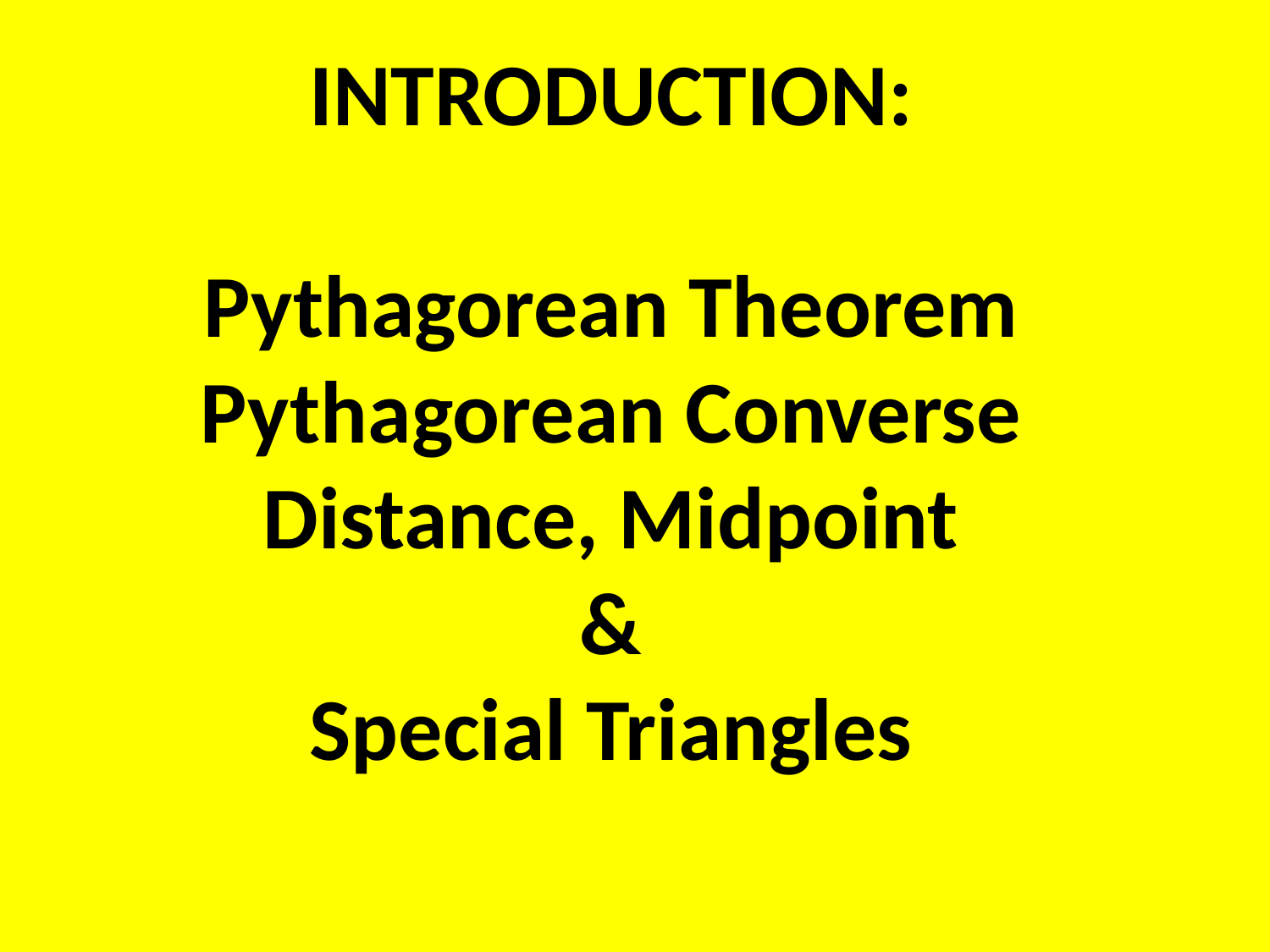

INTRODUCTION:

Pythagorean Theorem
Pythagorean Converse
Distance, Midpoint
&
Special Triangles